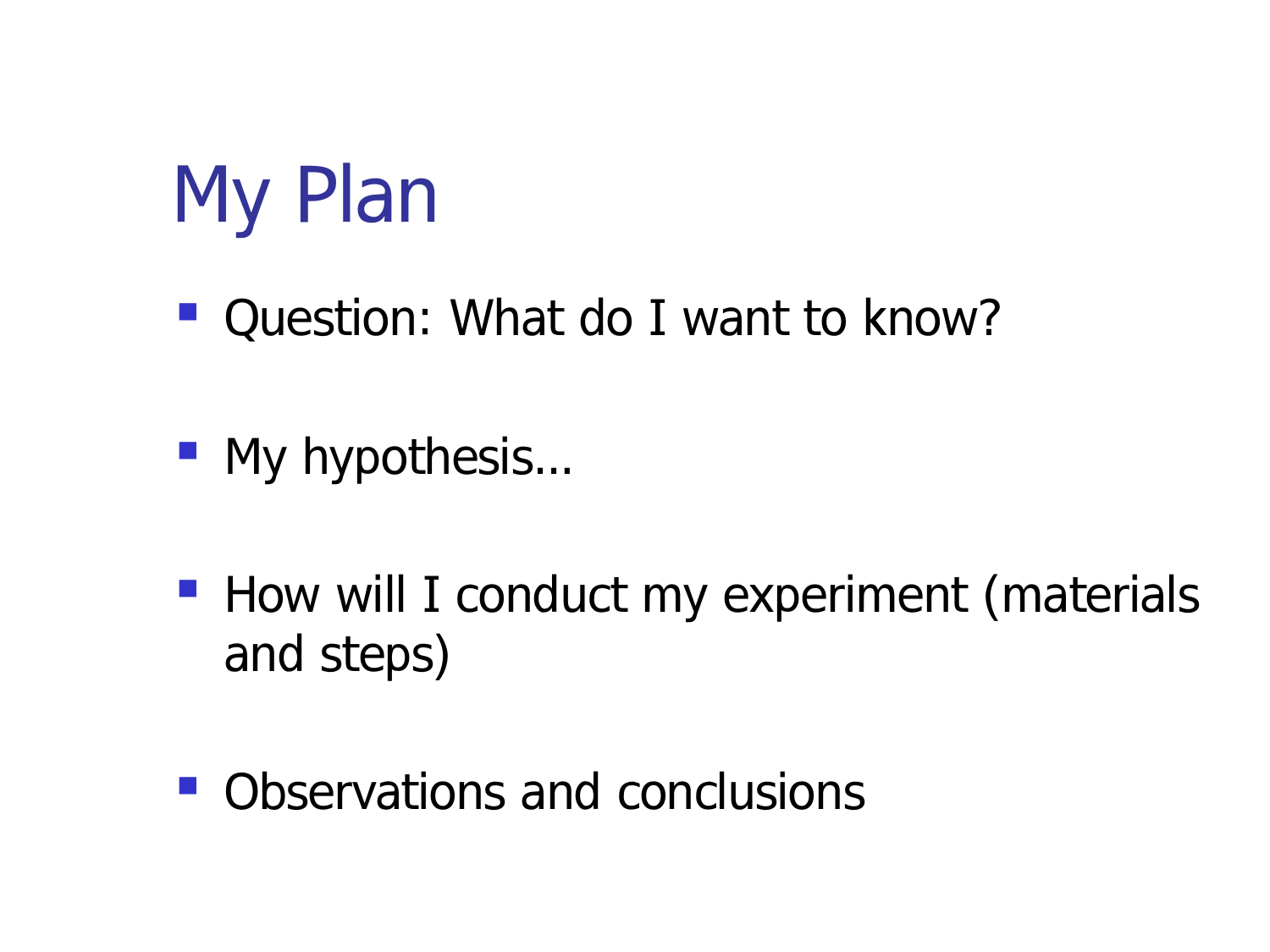

# My Plan
Question: What do I want to know?

My hypothesis…

How will I conduct my experiment (materials and steps)

Observations and conclusions